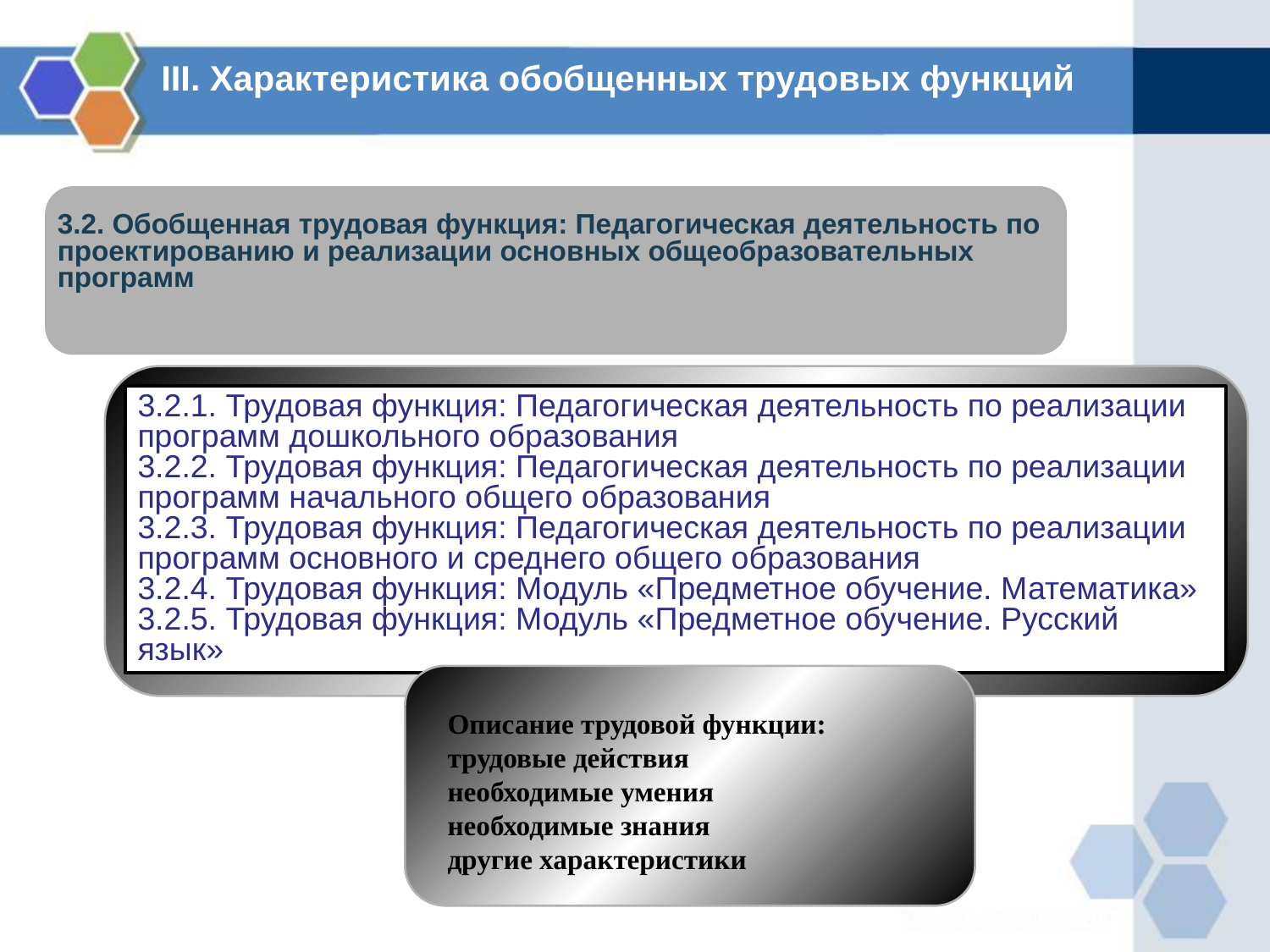

III. Характеристика обобщенных трудовых функций

3.2. Обобщенная трудовая функция: Педагогическая деятельность по проектированию и реализации основных общеобразовательных программ

3.2.1. Трудовая функция: Педагогическая деятельность по реализации программ дошкольного образования
3.2.2. Трудовая функция: Педагогическая деятельность по реализации программ начального общего образования
3.2.3. Трудовая функция: Педагогическая деятельность по реализации программ основного и среднего общего образования
3.2.4. Трудовая функция: Модуль «Предметное обучение. Математика»
3.2.5. Трудовая функция: Модуль «Предметное обучение. Русский язык»

Описание трудовой функции:
трудовые действия
необходимые умения
необходимые знания
другие характеристики